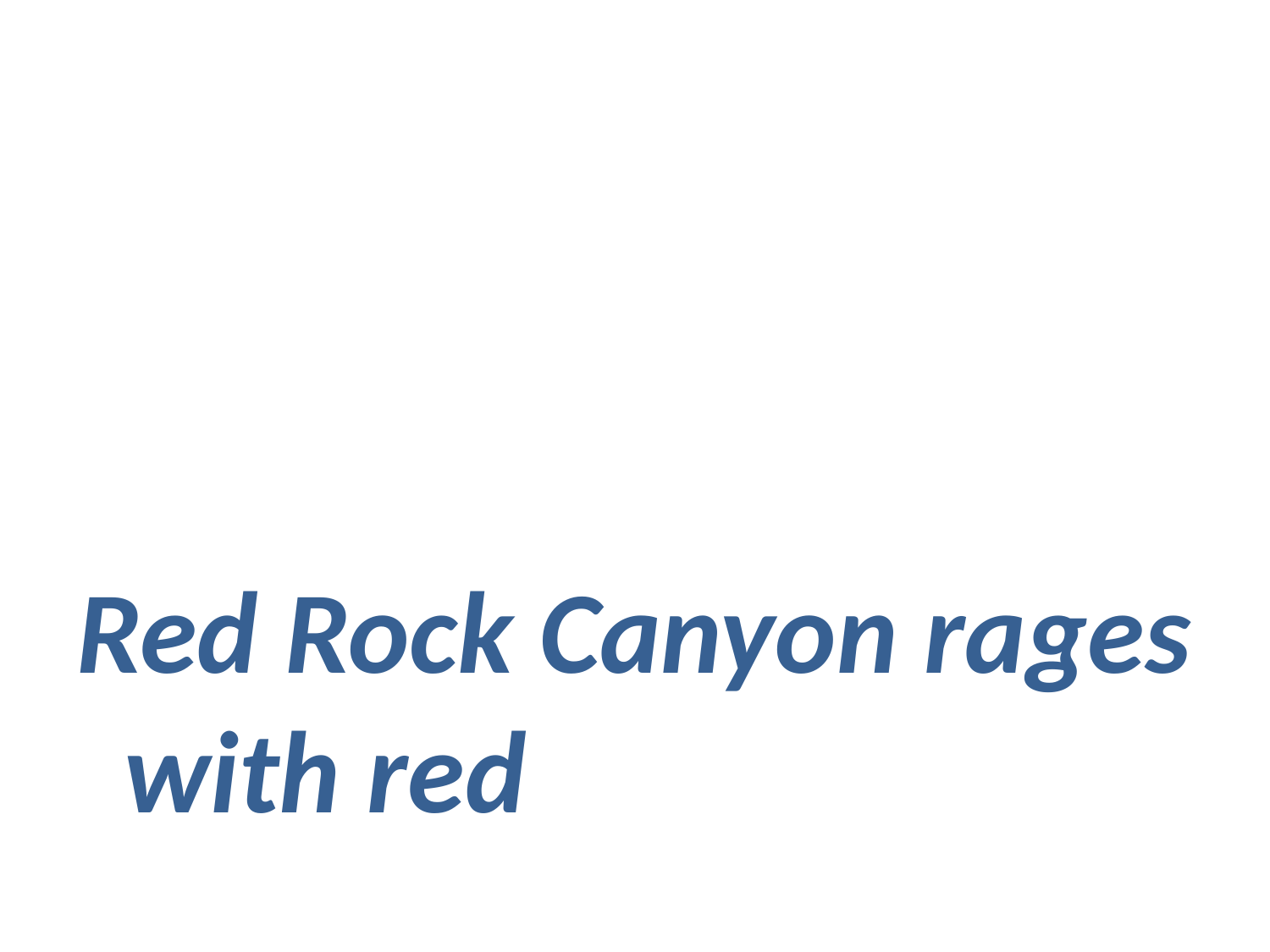

#

Red Rock Canyon rages with red